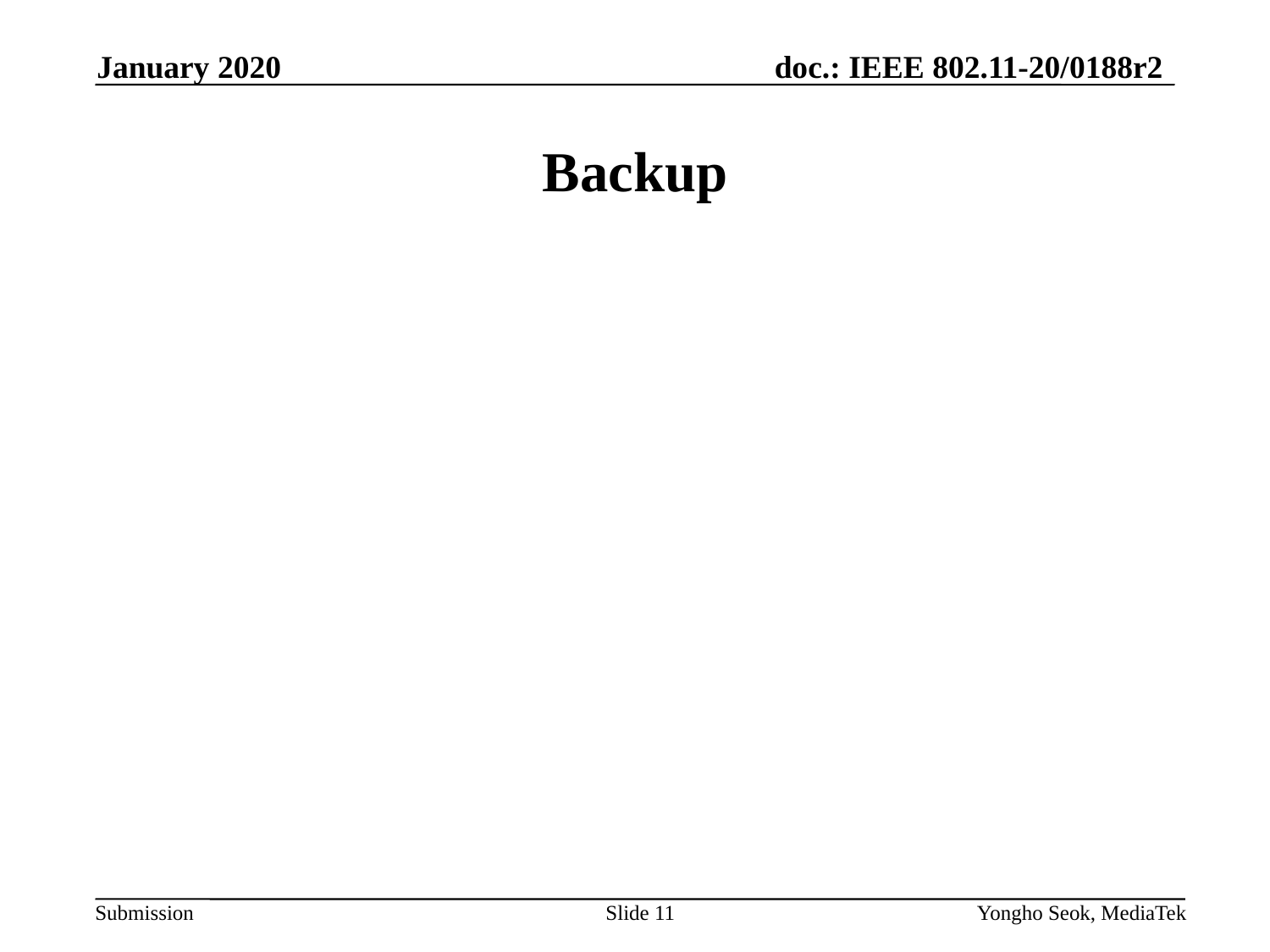

January 2020
# Backup
Slide 11
Yongho Seok, MediaTek